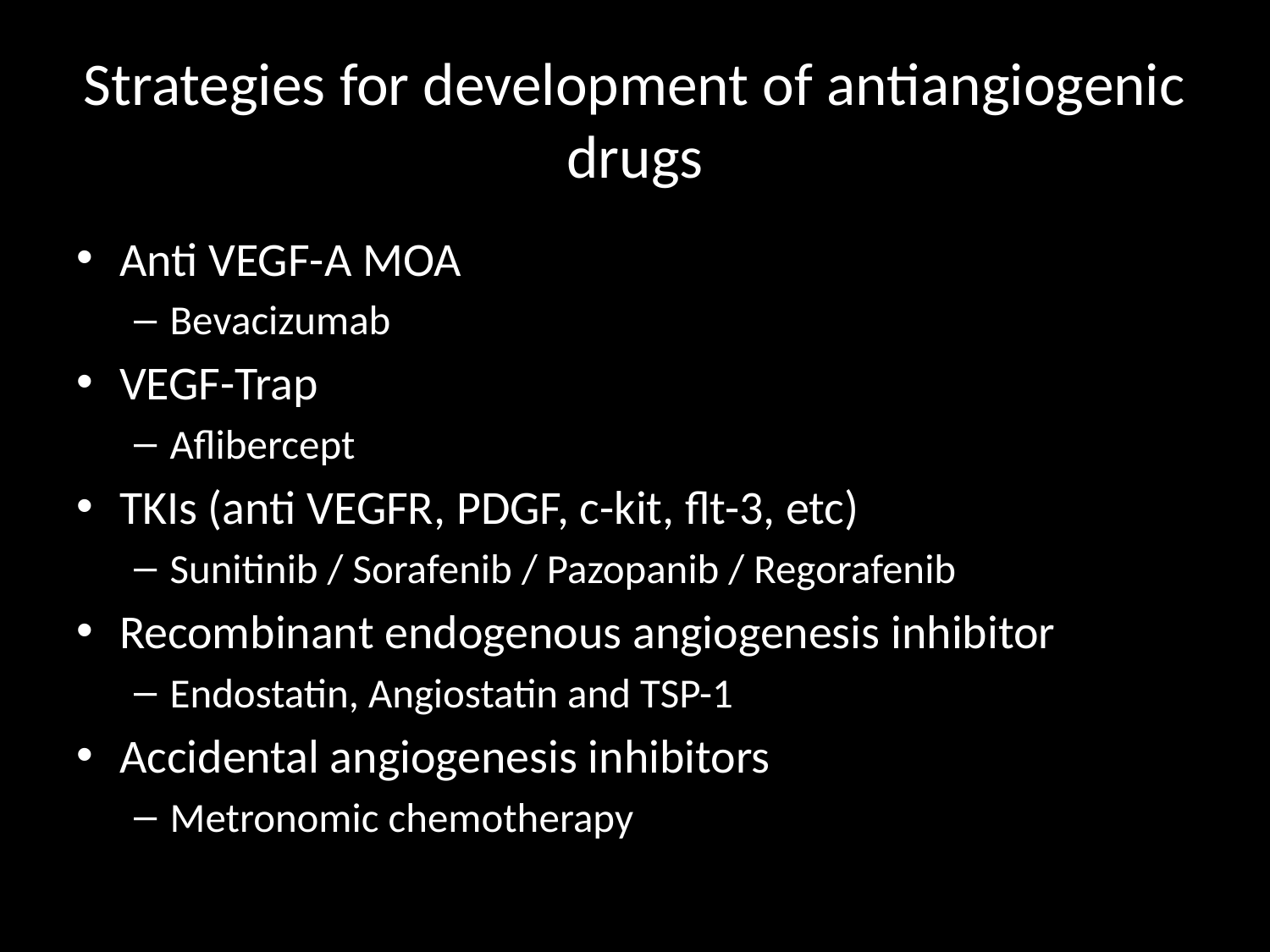

# Strategies for development of antiangiogenic drugs
Anti VEGF-A MOA
Bevacizumab
VEGF-Trap
Aflibercept
TKIs (anti VEGFR, PDGF, c-kit, flt-3, etc)
Sunitinib / Sorafenib / Pazopanib / Regorafenib
Recombinant endogenous angiogenesis inhibitor
Endostatin, Angiostatin and TSP-1
Accidental angiogenesis inhibitors
Metronomic chemotherapy